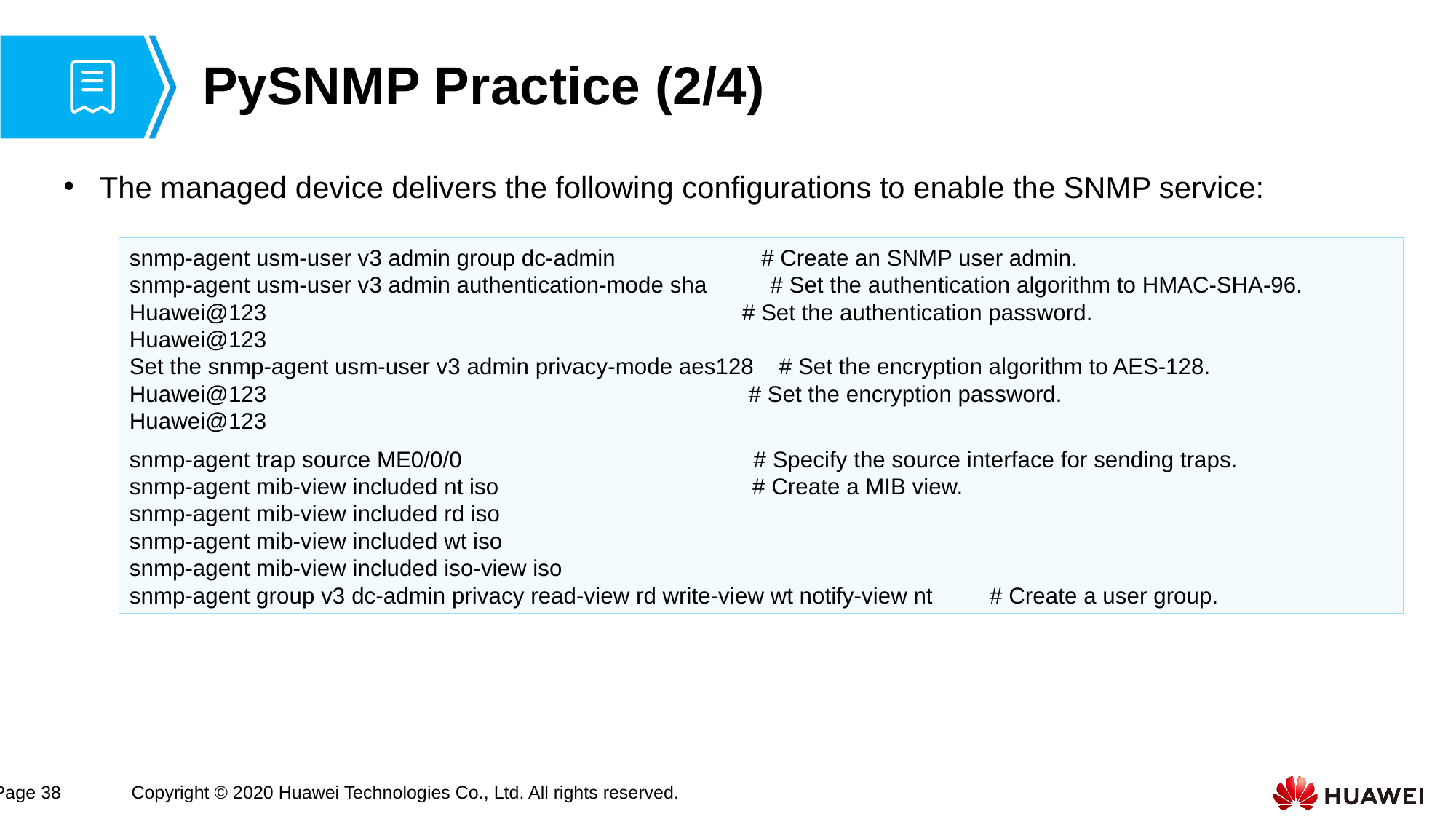

# PySNMP Practice (2/4)
The managed device delivers the following configurations to enable the SNMP service:

snmp-agent usm-user v3 admin group dc-admin                       # Create an SNMP user admin.
snmp-agent usm-user v3 admin authentication-mode sha          # Set the authentication algorithm to HMAC-SHA-96.     Huawei@123                                                                           # Set the authentication password.
Huawei@123
Set the snmp-agent usm-user v3 admin privacy-mode aes128    # Set the encryption algorithm to AES-128.
Huawei@123                                                                            # Set the encryption password.
Huawei@123
snmp-agent trap source ME0/0/0                                              # Specify the source interface for sending traps.
snmp-agent mib-view included nt iso                                        # Create a MIB view.
snmp-agent mib-view included rd iso
snmp-agent mib-view included wt iso
snmp-agent mib-view included iso-view iso
snmp-agent group v3 dc-admin privacy read-view rd write-view wt notify-view nt         # Create a user group.